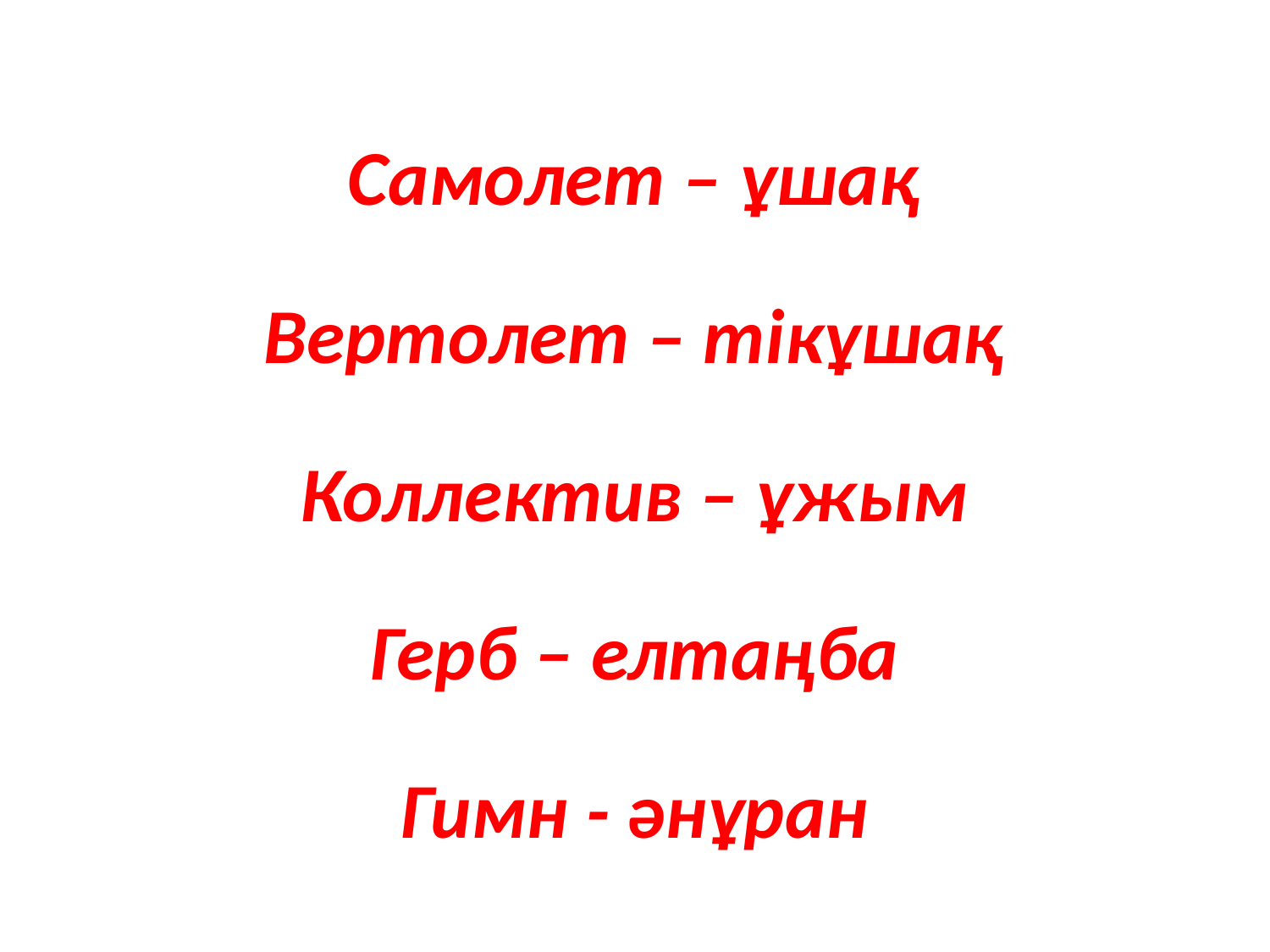

Самолет – ұшақ
Вертолет – тікұшақ
Коллектив – ұжым
Герб – елтаңба
Гимн - әнұран